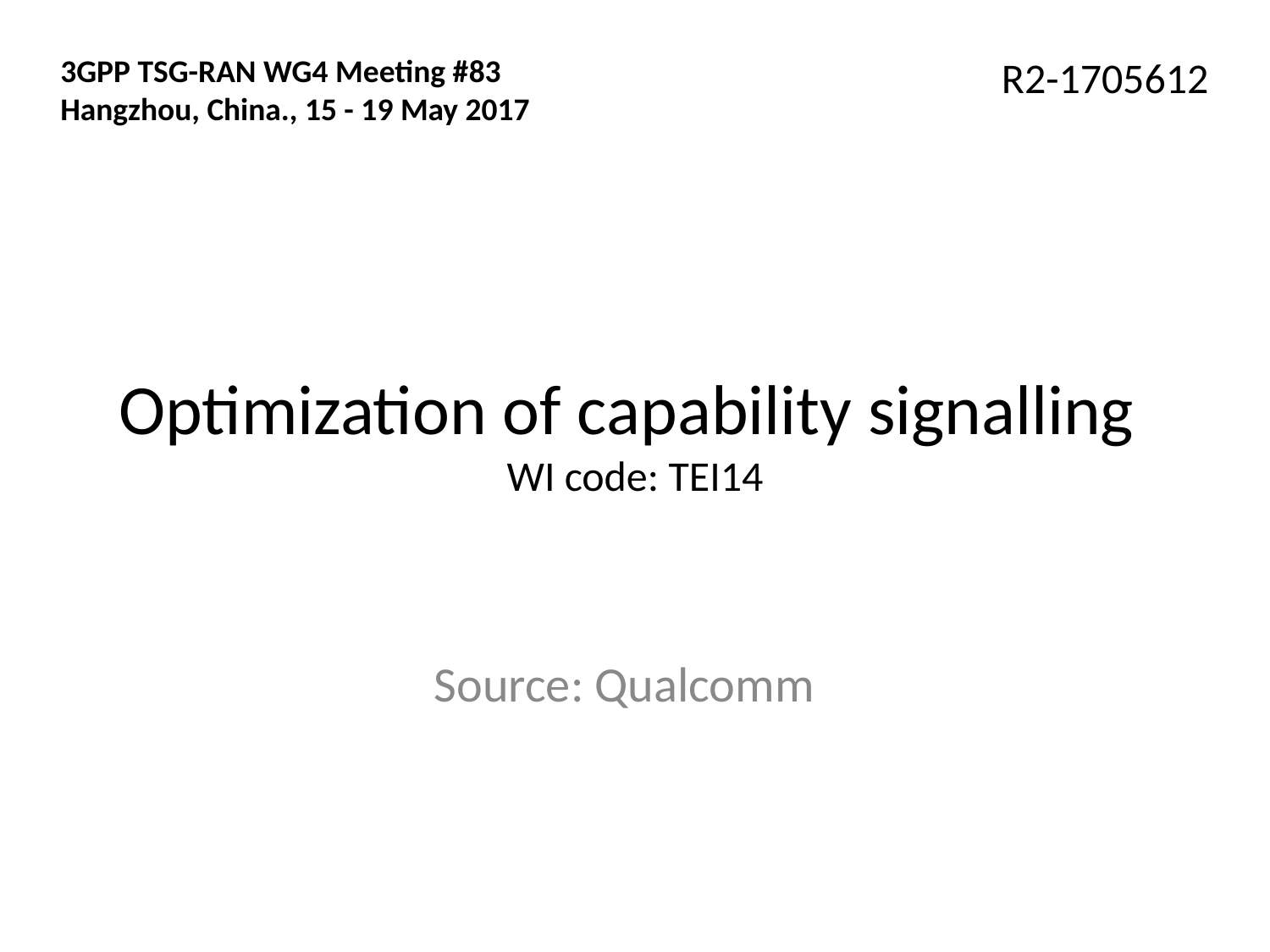

3GPP TSG-RAN WG4 Meeting #83
Hangzhou, China., 15 - 19 May 2017
R2-1705612
# Optimization of capability signalling WI code: TEI14
Source: Qualcomm